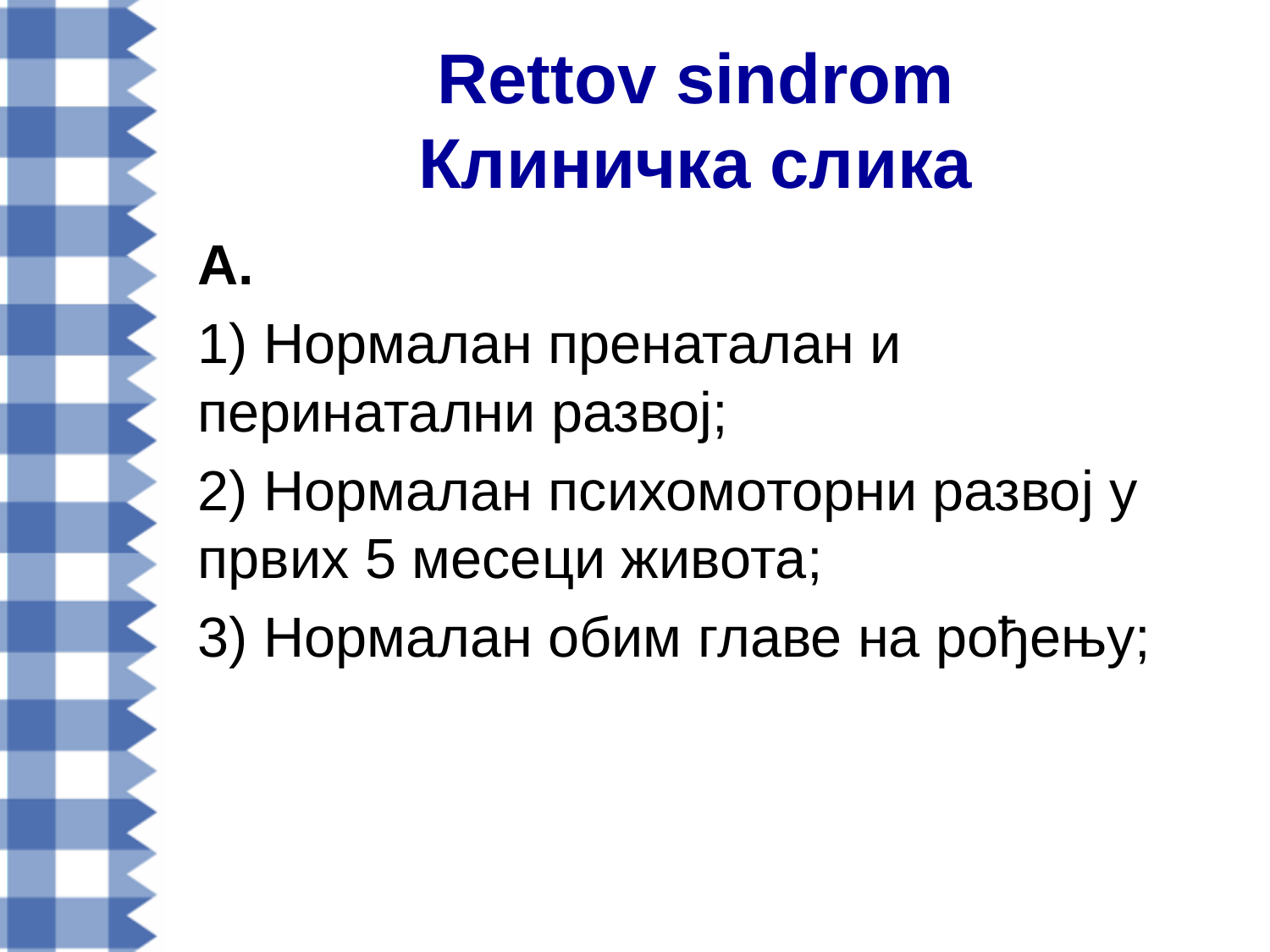

# Rettov sindrom Клиничка слика
A.
1) Нормалан пренаталан и перинатални развој;
2) Нормалан психомоторни развој у првих 5 месеци живота;
3) Нормалан обим главе на рођењу;